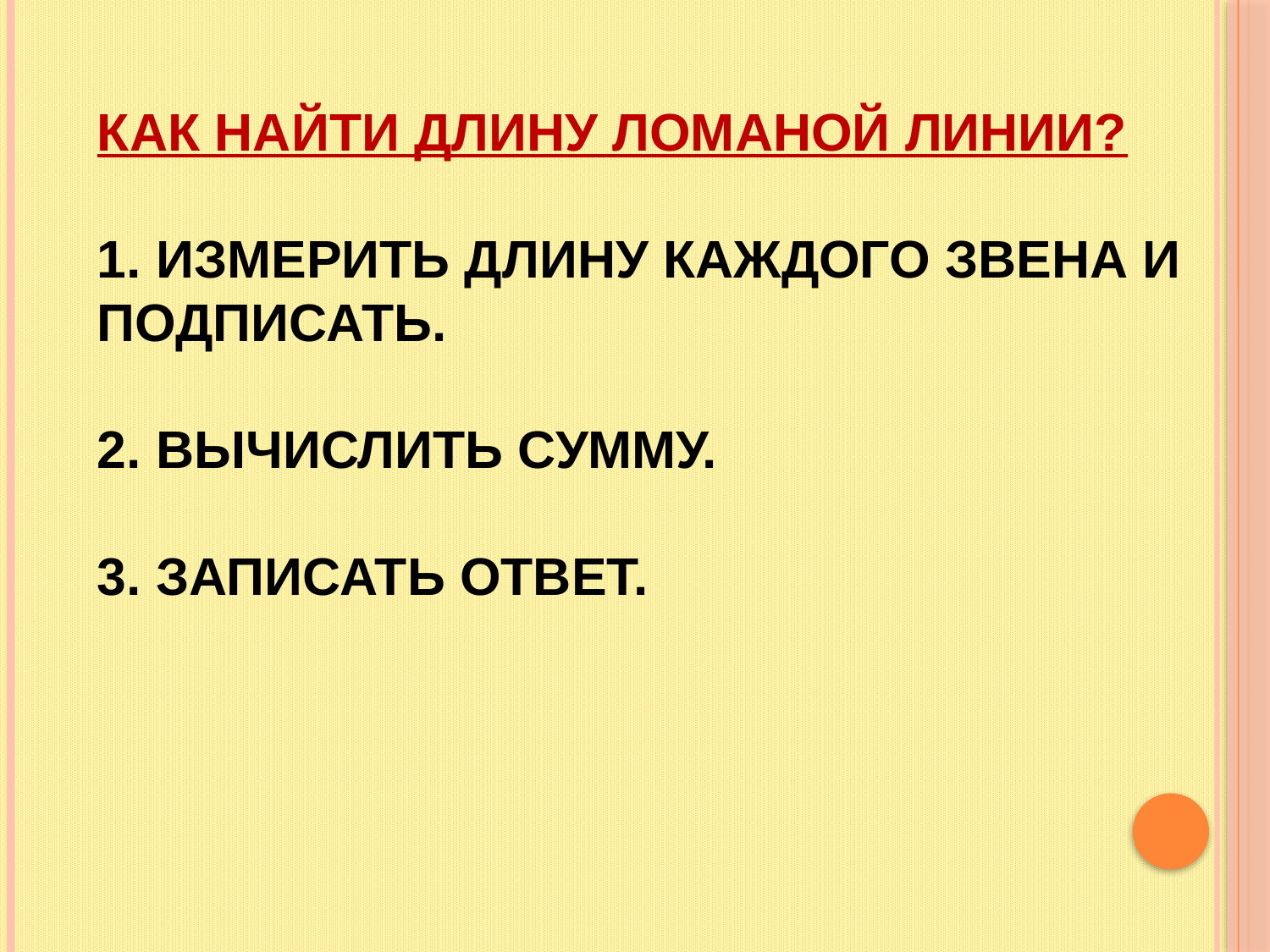

Как найти длину ломаной линии?
1. Измерить длину каждого звена и подписать.
2. Вычислить сумму.
3. Записать ответ.